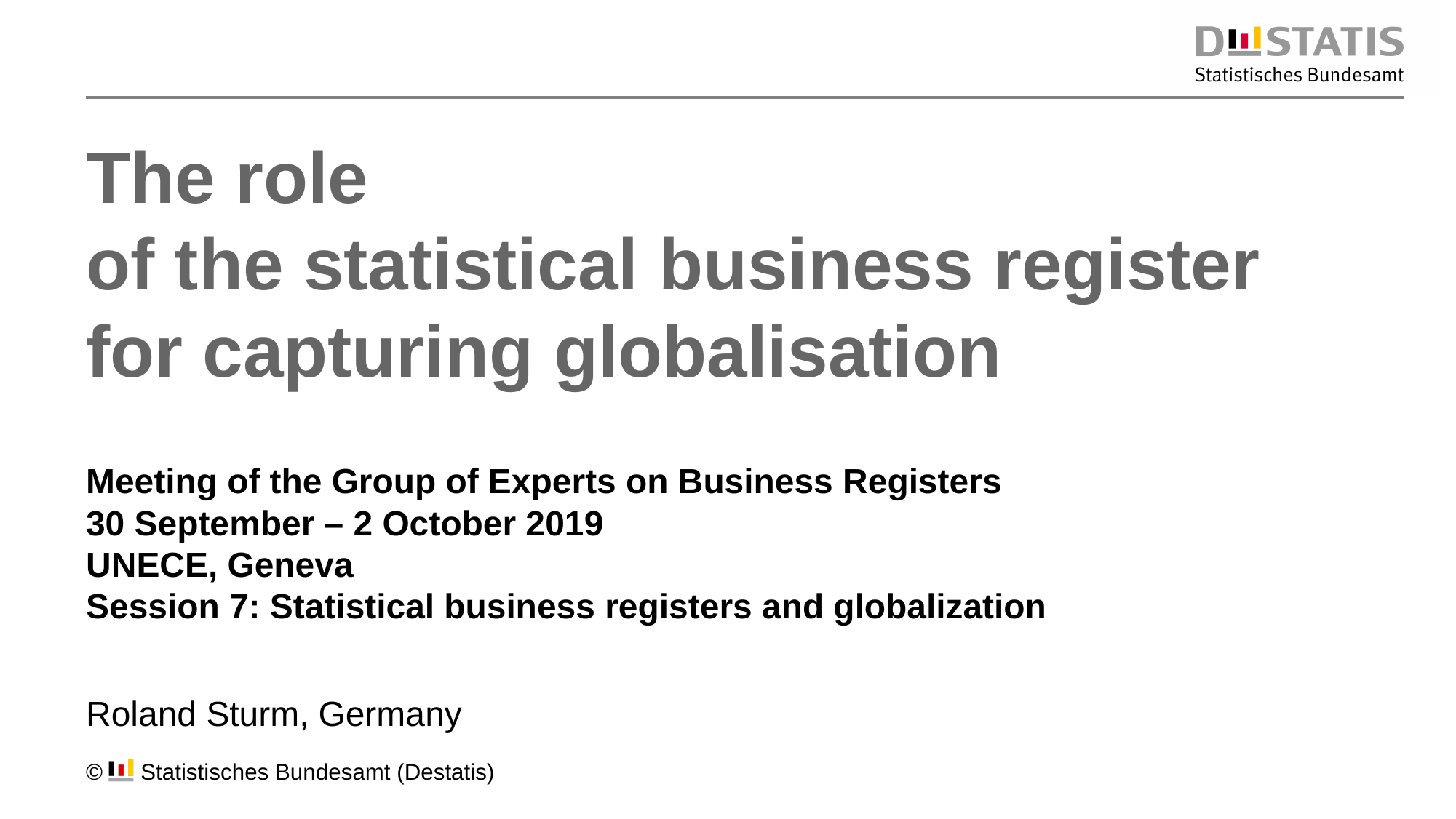

# The role of the statistical business register for capturing globalisation
Meeting of the Group of Experts on Business Registers
30 September – 2 October 2019
UNECE, Geneva
Session 7: Statistical business registers and globalization
Roland Sturm, Germany